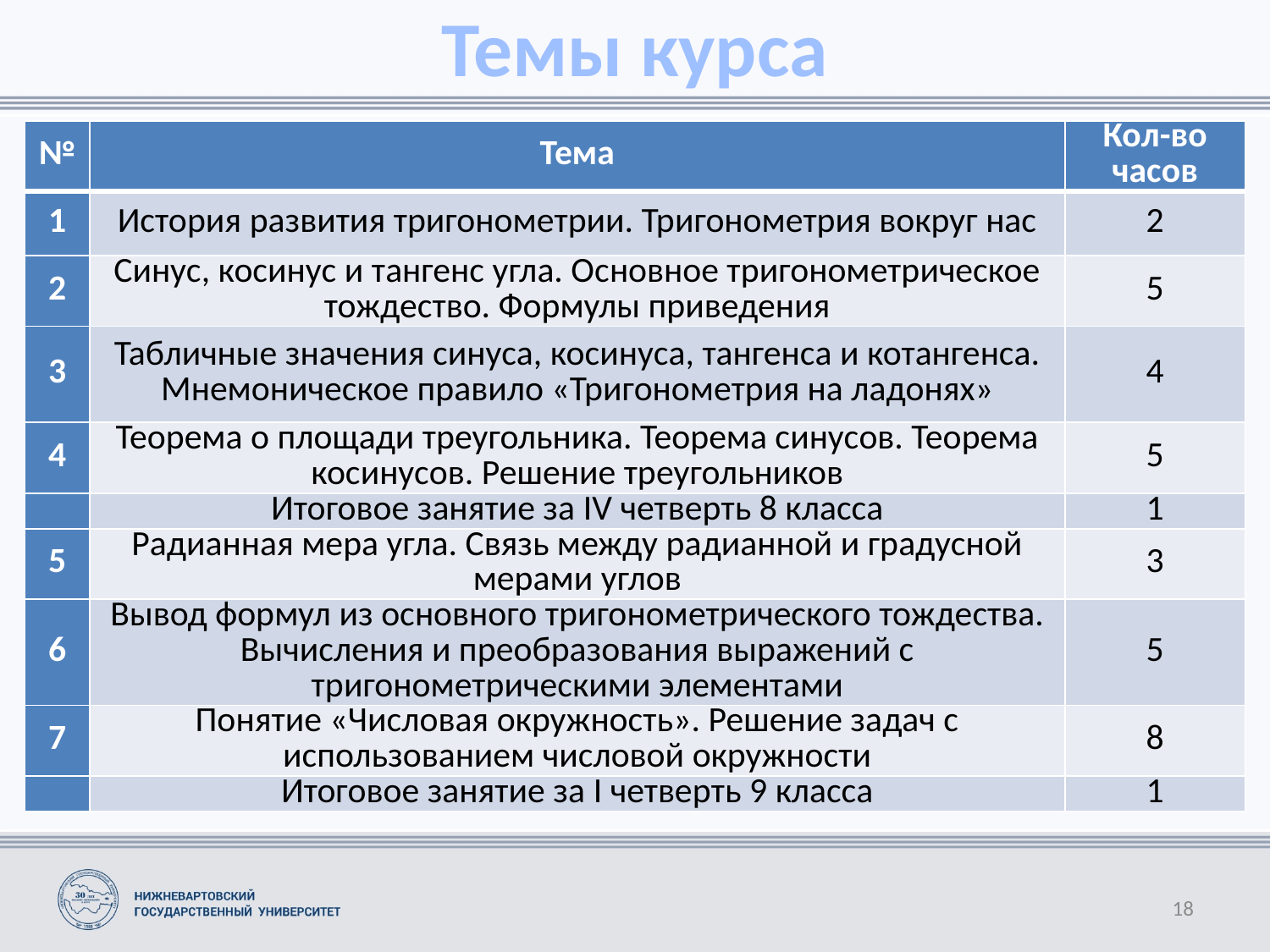

# Темы курса
| № | Тема | Кол-во часов |
| --- | --- | --- |
| 1 | История развития тригонометрии. Тригонометрия вокруг нас | 2 |
| 2 | Синус, косинус и тангенс угла. Основное тригонометрическое тождество. Формулы приведения | 5 |
| 3 | Табличные значения синуса, косинуса, тангенса и котангенса. Мнемоническое правило «Тригонометрия на ладонях» | 4 |
| 4 | Теорема о площади треугольника. Теорема синусов. Теорема косинусов. Решение треугольников | 5 |
|  | Итоговое занятие за IV четверть 8 класса | 1 |
| 5 | Радианная мера угла. Связь между радианной и градусной мерами углов | 3 |
| 6 | Вывод формул из основного тригонометрического тождества. Вычисления и преобразования выражений с тригонометрическими элементами | 5 |
| 7 | Понятие «Числовая окружность». Решение задач с использованием числовой окружности | 8 |
|  | Итоговое занятие за I четверть 9 класса | 1 |
18